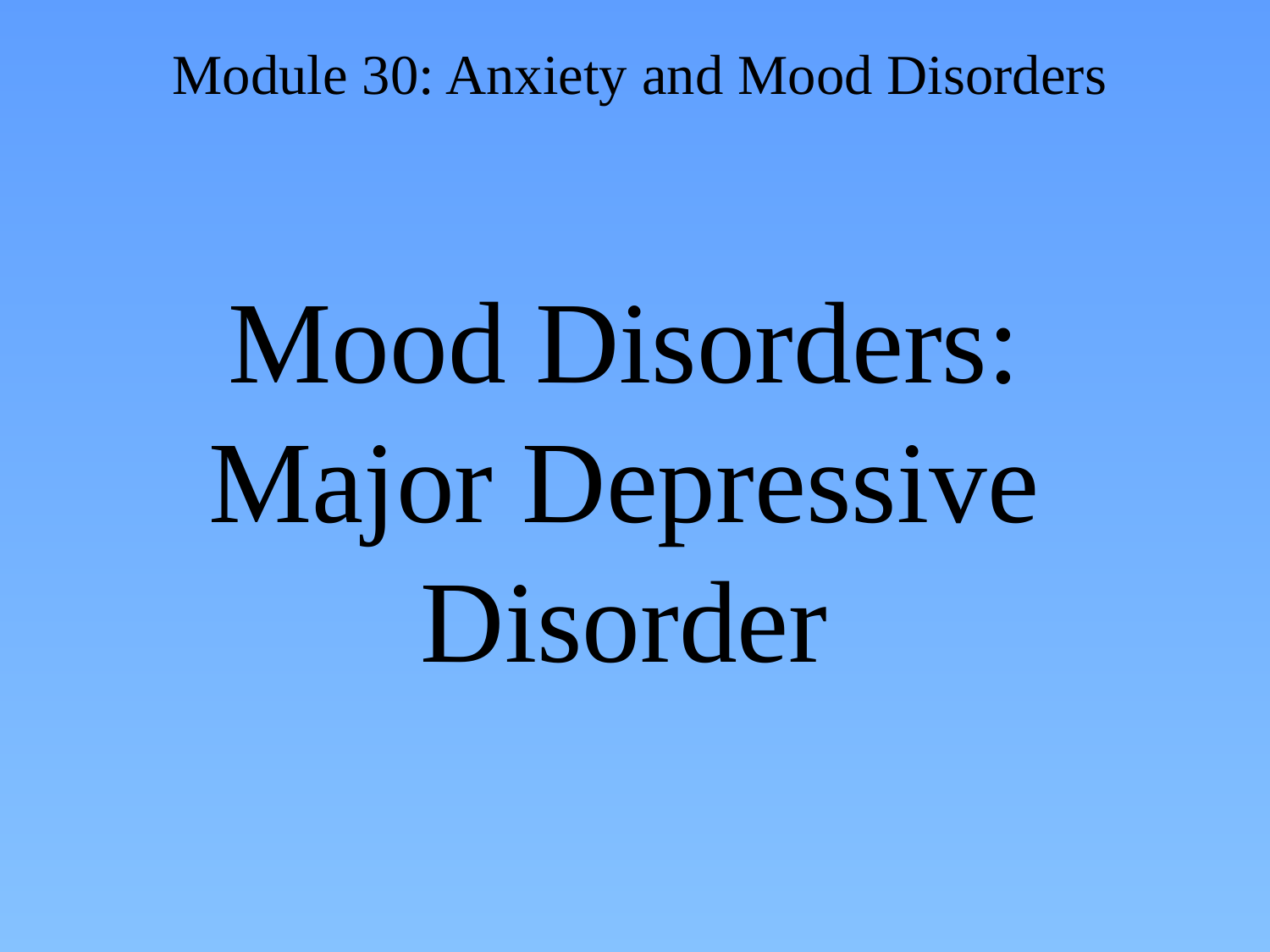

# Mood Disorders: Major Depressive Disorder
Module 30: Anxiety and Mood Disorders